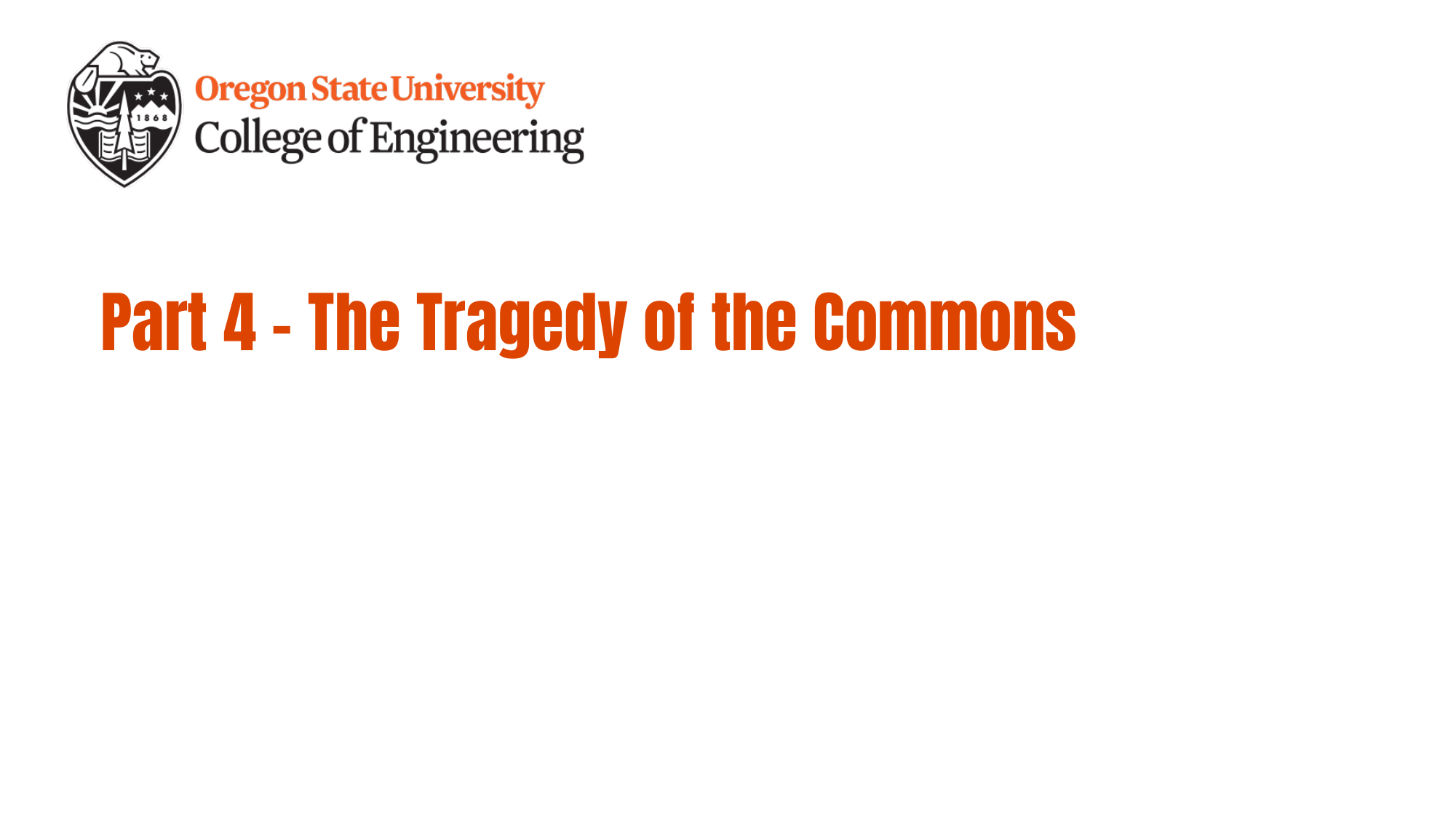

# Part 4 – The Tragedy of the Commons